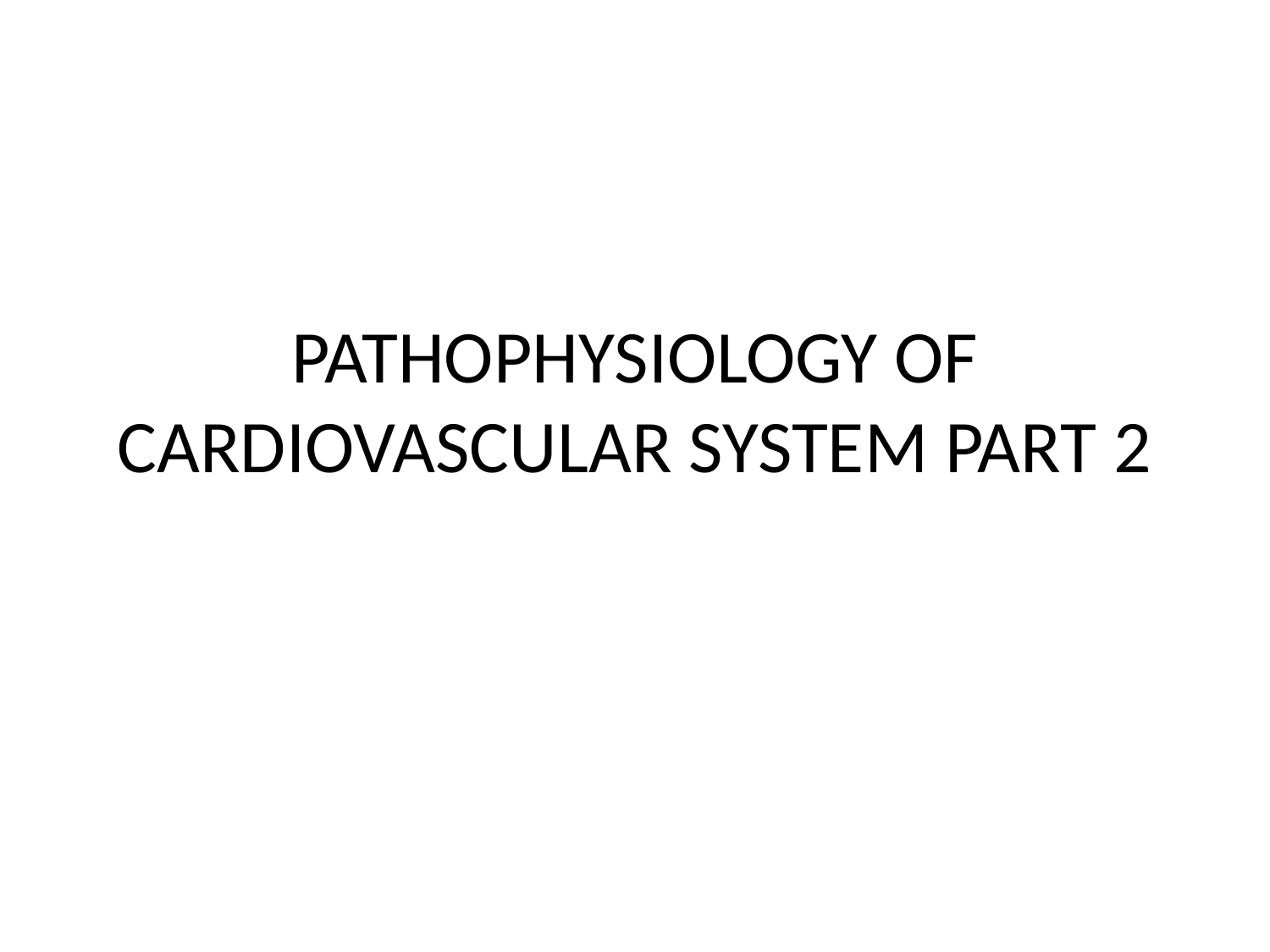

# PATHOPHYSIOLOGY OF CARDIOVASCULAR SYSTEM PART 2